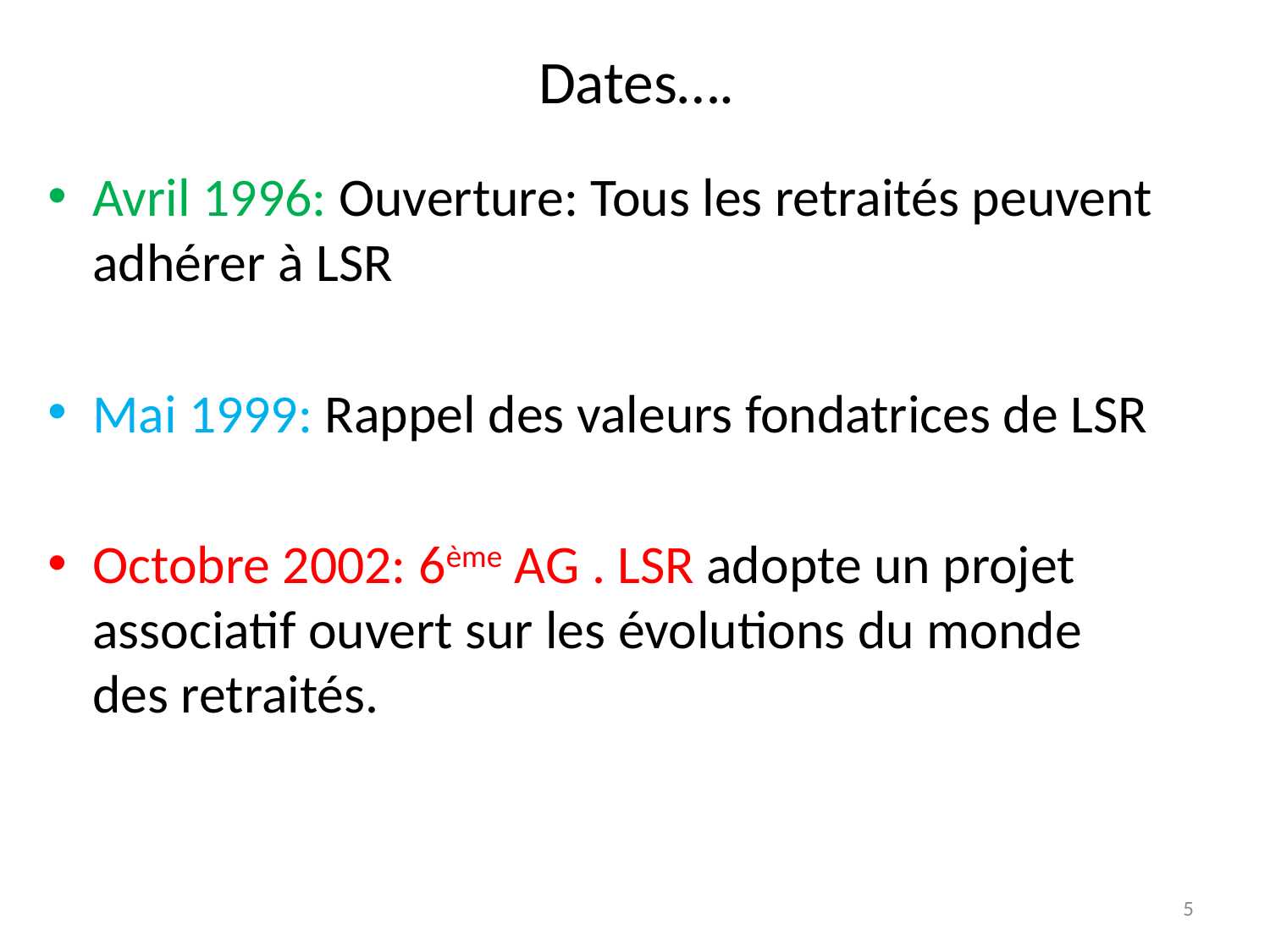

# Dates….
Avril 1996: Ouverture: Tous les retraités peuvent adhérer à LSR

Mai 1999: Rappel des valeurs fondatrices de LSR

Octobre 2002: 6ème AG . LSR adopte un projet associatif ouvert sur les évolutions du monde des retraités.

5